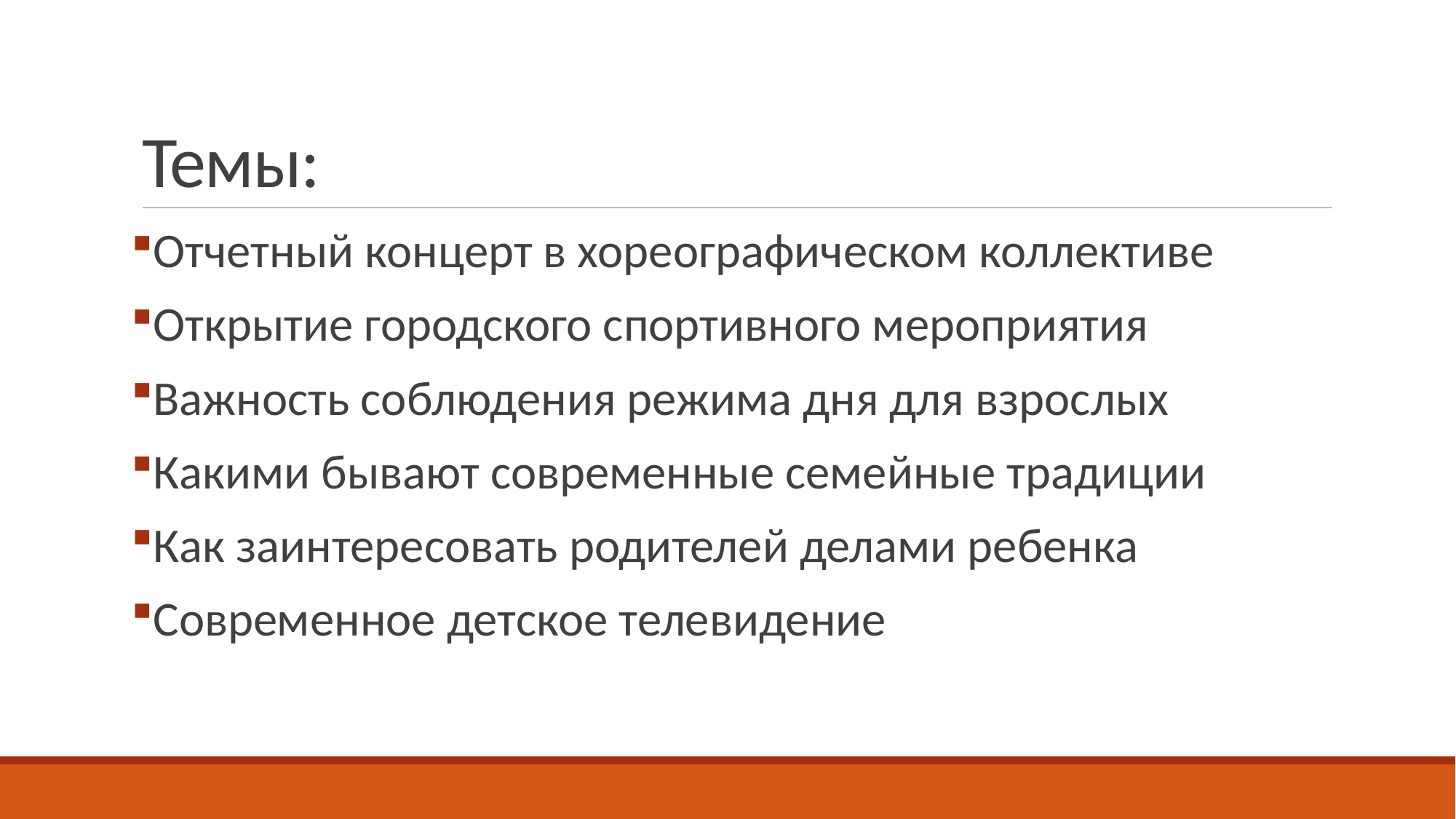

# Темы:
Отчетный концерт в хореографическом коллективе
Открытие городского спортивного мероприятия
Важность соблюдения режима дня для взрослых
Какими бывают современные семейные традиции
Как заинтересовать родителей делами ребенка
Современное детское телевидение